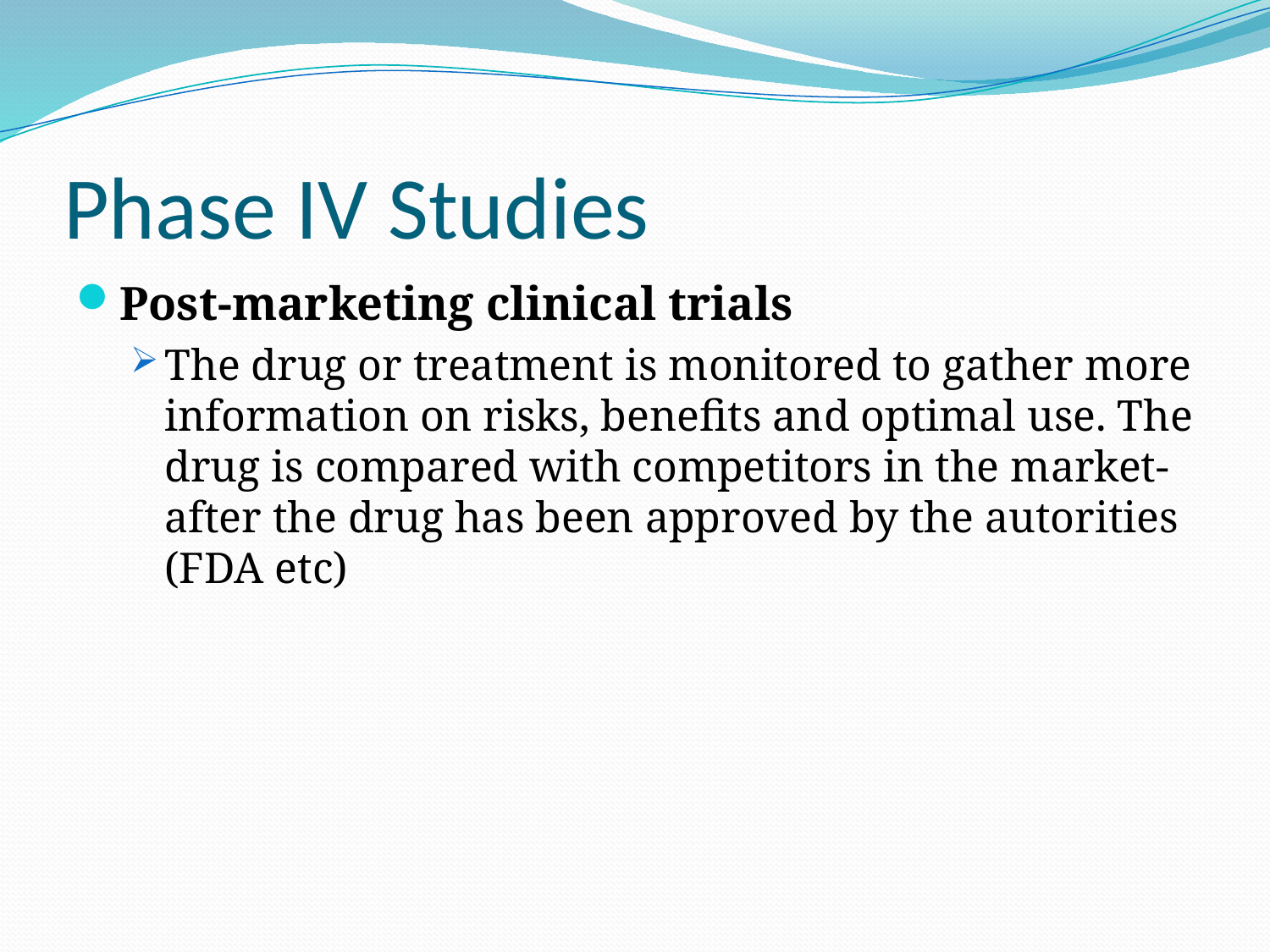

# Phase IV Studies
Post-marketing clinical trials
The drug or treatment is monitored to gather more information on risks, benefits and optimal use. The drug is compared with competitors in the market- after the drug has been approved by the autorities (FDA etc)